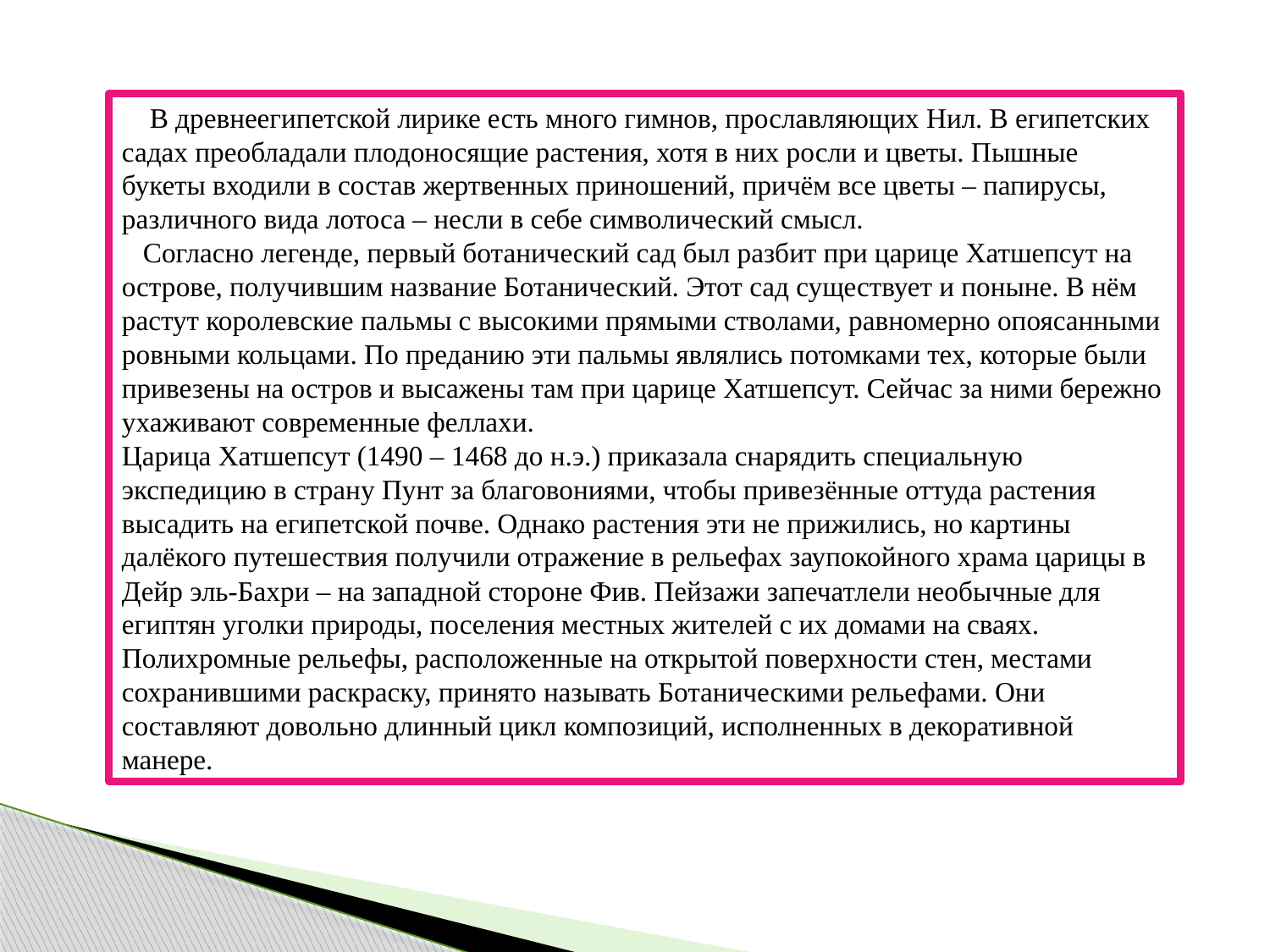

В древнеегипетской лирике есть много гимнов, прославляющих Нил. В египетских садах преобладали плодоносящие растения, хотя в них росли и цветы. Пышные букеты входили в состав жертвенных приношений, причём все цветы – папирусы, различного вида лотоса – несли в себе символический смысл.
   Согласно легенде, первый ботанический сад был разбит при царице Хатшепсут на острове, получившим название Ботанический. Этот сад существует и поныне. В нём растут королевские пальмы с высокими прямыми стволами, равномерно опоясанными ровными кольцами. По преданию эти пальмы являлись потомками тех, которые были привезены на остров и высажены там при царице Хатшепсут. Сейчас за ними бережно ухаживают современные феллахи.
Царица Хатшепсут (1490 – 1468 до н.э.) приказала снарядить специальную экспедицию в страну Пунт за благовониями, чтобы привезённые оттуда растения высадить на египетской почве. Однако растения эти не прижились, но картины далёкого путешествия получили отражение в рельефах заупокойного храма царицы в Дейр эль-Бахри – на западной стороне Фив. Пейзажи запечатлели необычные для египтян уголки природы, поселения местных жителей с их домами на сваях. Полихромные рельефы, расположенные на открытой поверхности стен, местами сохранившими раскраску, принято называть Ботаническими рельефами. Они составляют довольно длинный цикл композиций, исполненных в декоративной манере.